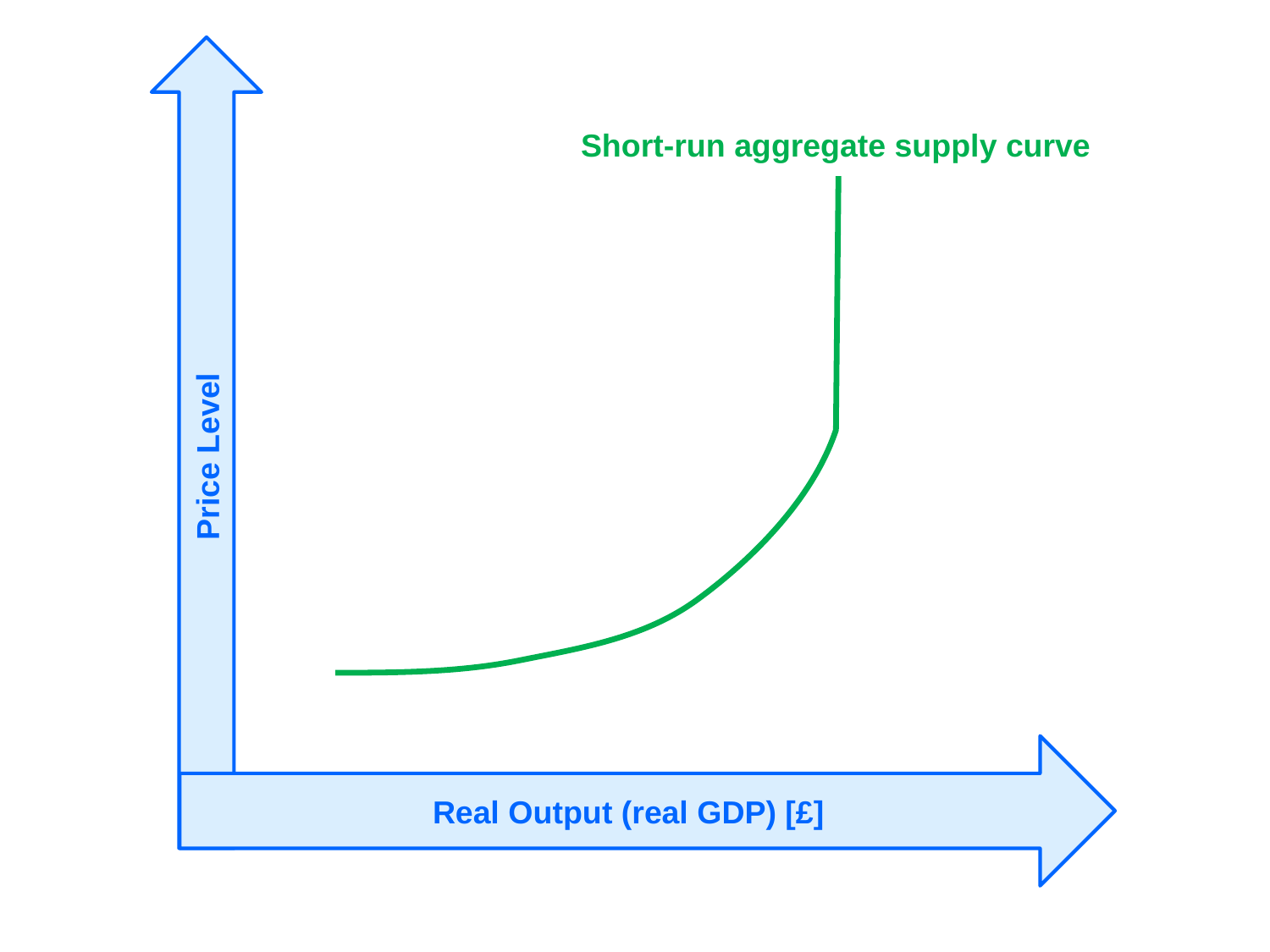

Price Level
Short-run aggregate supply curve

Real Output (real GDP) [£]